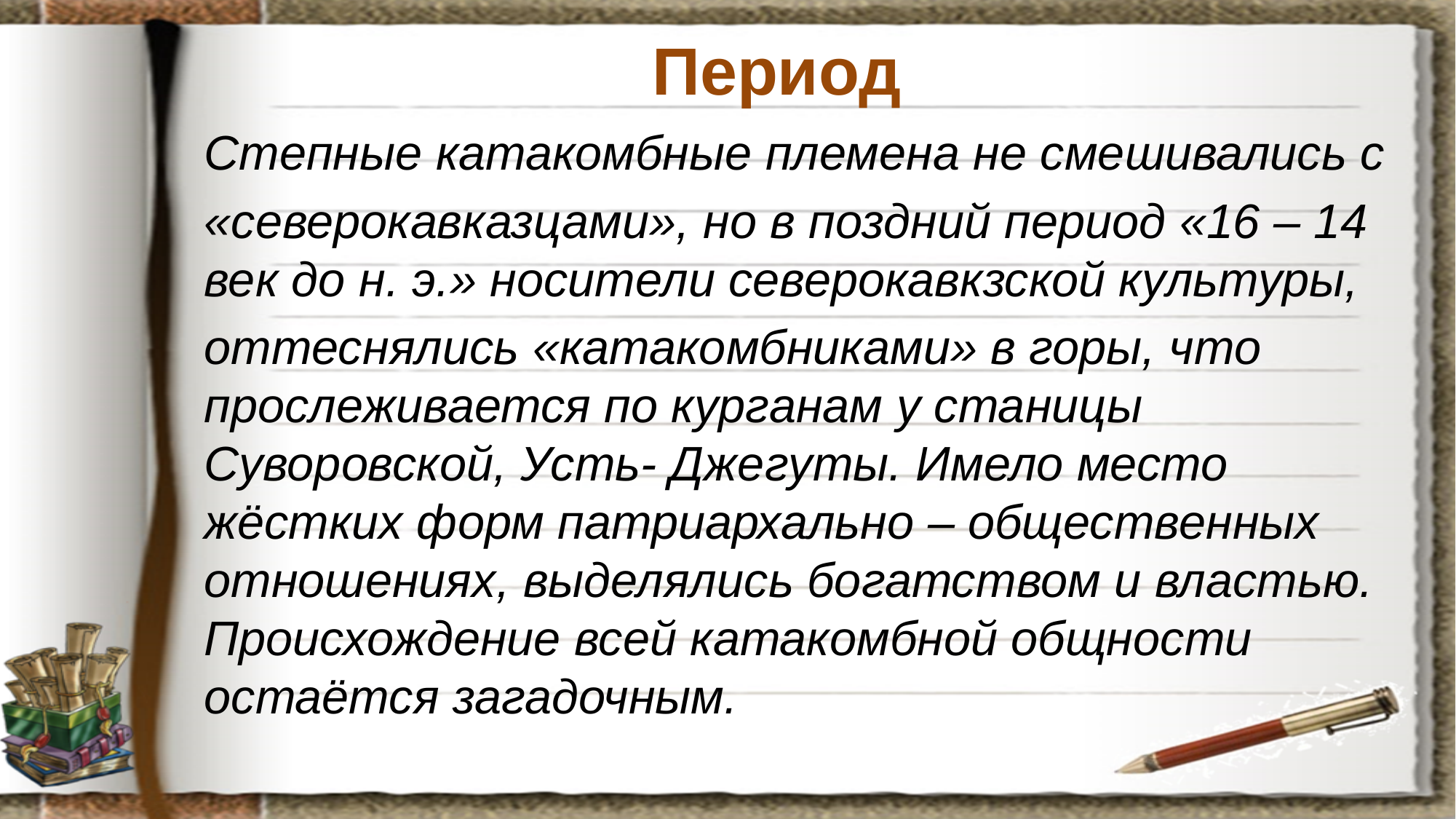

# Период
Степные катакомбные племена не смешивались с
«северокавказцами», но в поздний период «16 – 14 век до н. э.» носители северокавкзской культуры,
оттеснялись «катакомбниками» в горы, что прослеживается по курганам у станицы Суворовской, Усть- Джегуты. Имело место жёстких форм патриархально – общественных отношениях, выделялись богатством и властью. Происхождение всей катакомбной общности остаётся загадочным.